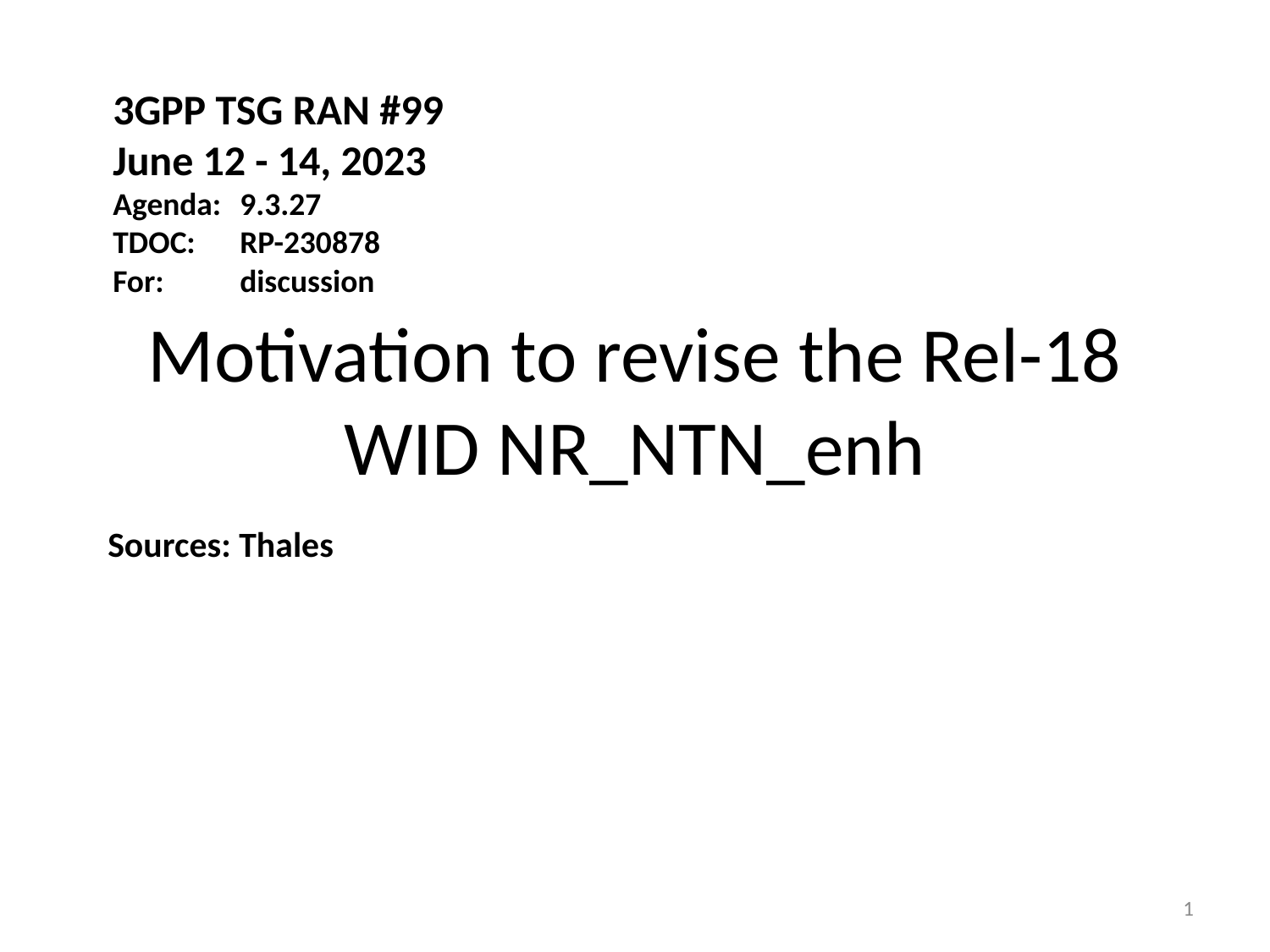

3GPP TSG RAN #99
June 12 - 14, 2023
Agenda:	9.3.27
TDOC:	RP-230878
For:	discussion
# Motivation to revise the Rel-18 WID NR_NTN_enh
Sources: Thales
1